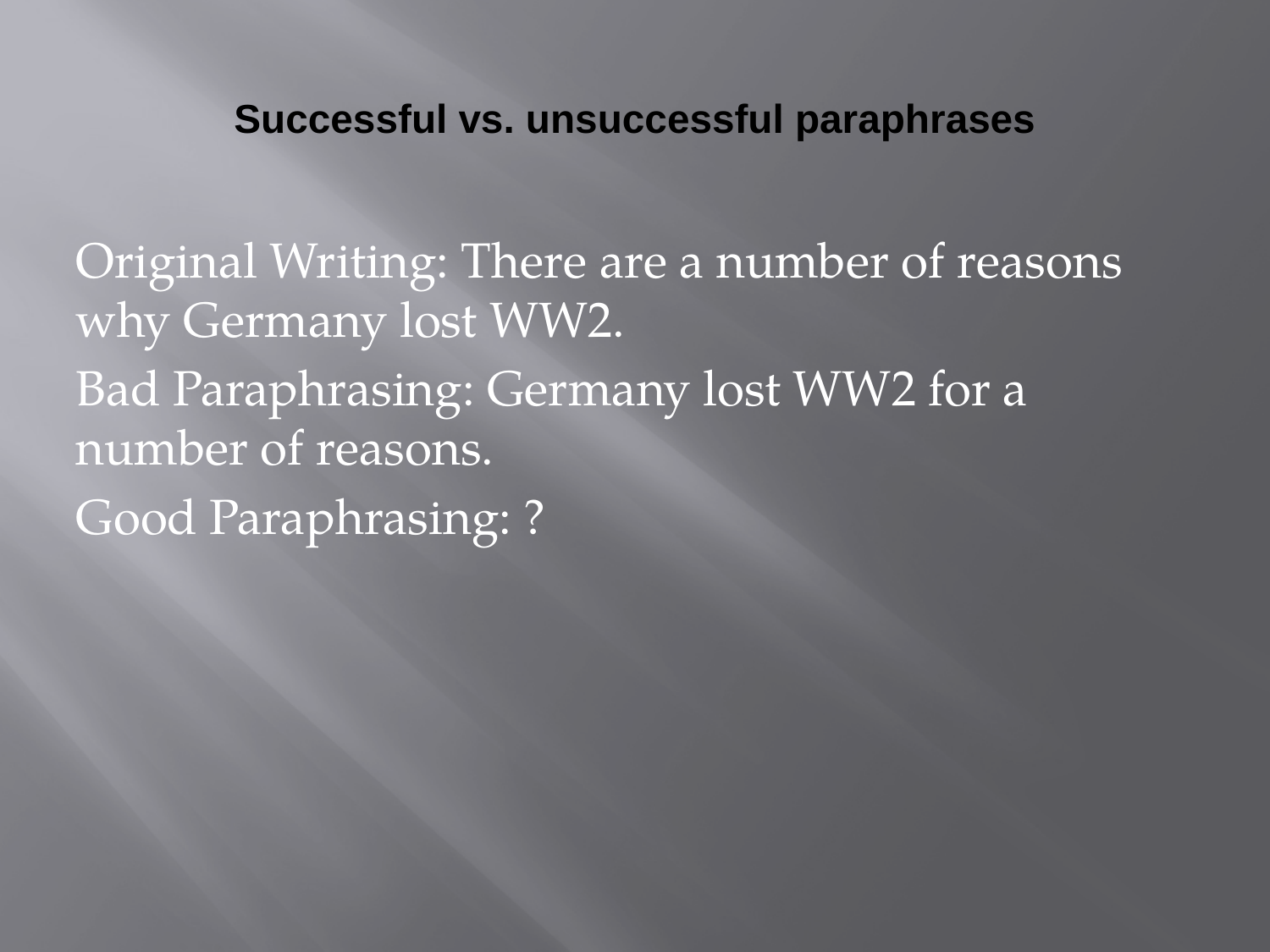

# Successful vs. unsuccessful paraphrases
Original Writing: There are a number of reasons why Germany lost WW2.
Bad Paraphrasing: Germany lost WW2 for a number of reasons.
Good Paraphrasing: ?